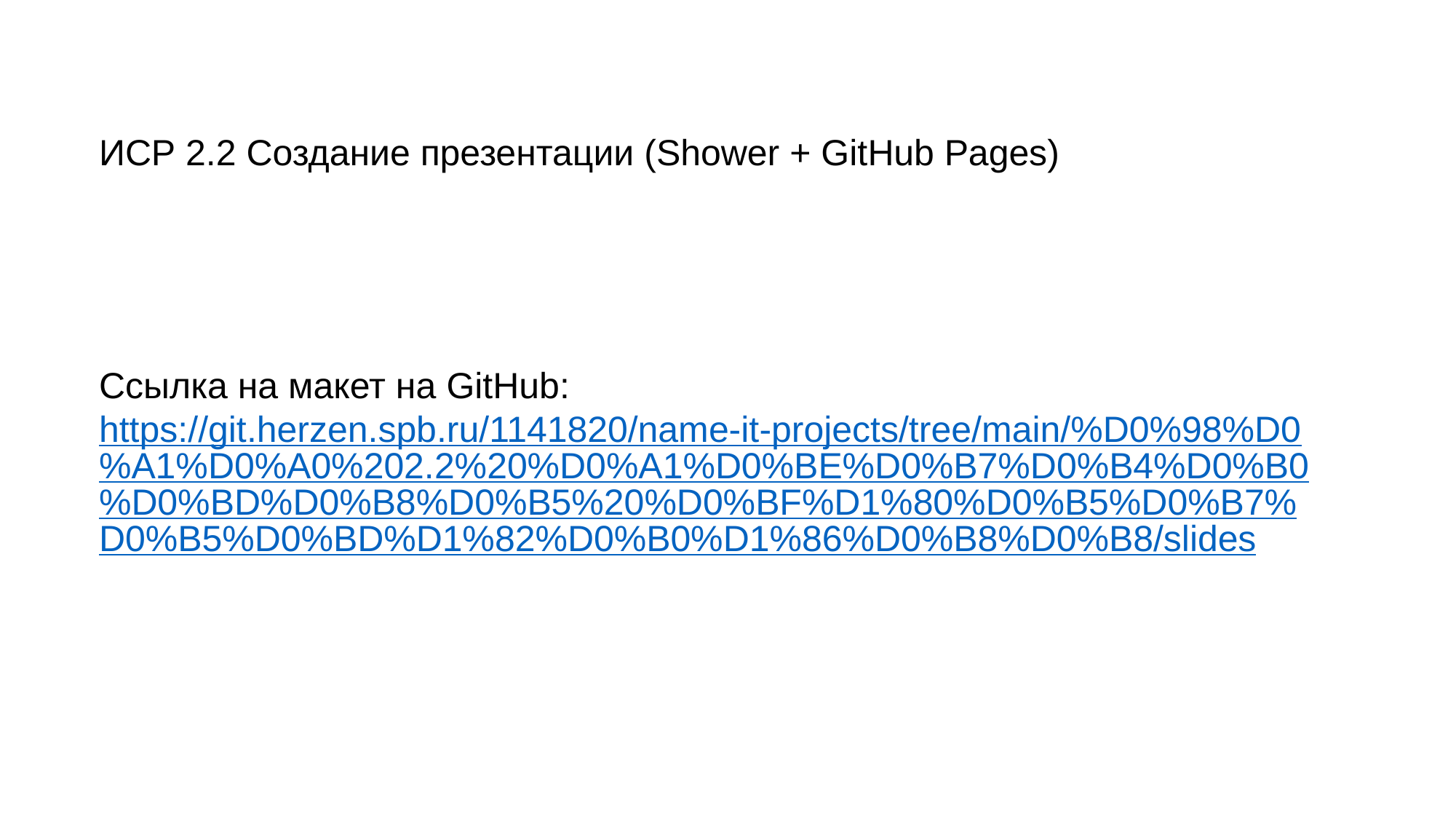

ИСР 2.2 Создание презентации (Shower + GitHub Pages)
Ссылка на макет на GitHub: https://git.herzen.spb.ru/1141820/name-it-projects/tree/main/%D0%98%D0%A1%D0%A0%202.2%20%D0%A1%D0%BE%D0%B7%D0%B4%D0%B0%D0%BD%D0%B8%D0%B5%20%D0%BF%D1%80%D0%B5%D0%B7%D0%B5%D0%BD%D1%82%D0%B0%D1%86%D0%B8%D0%B8/slides